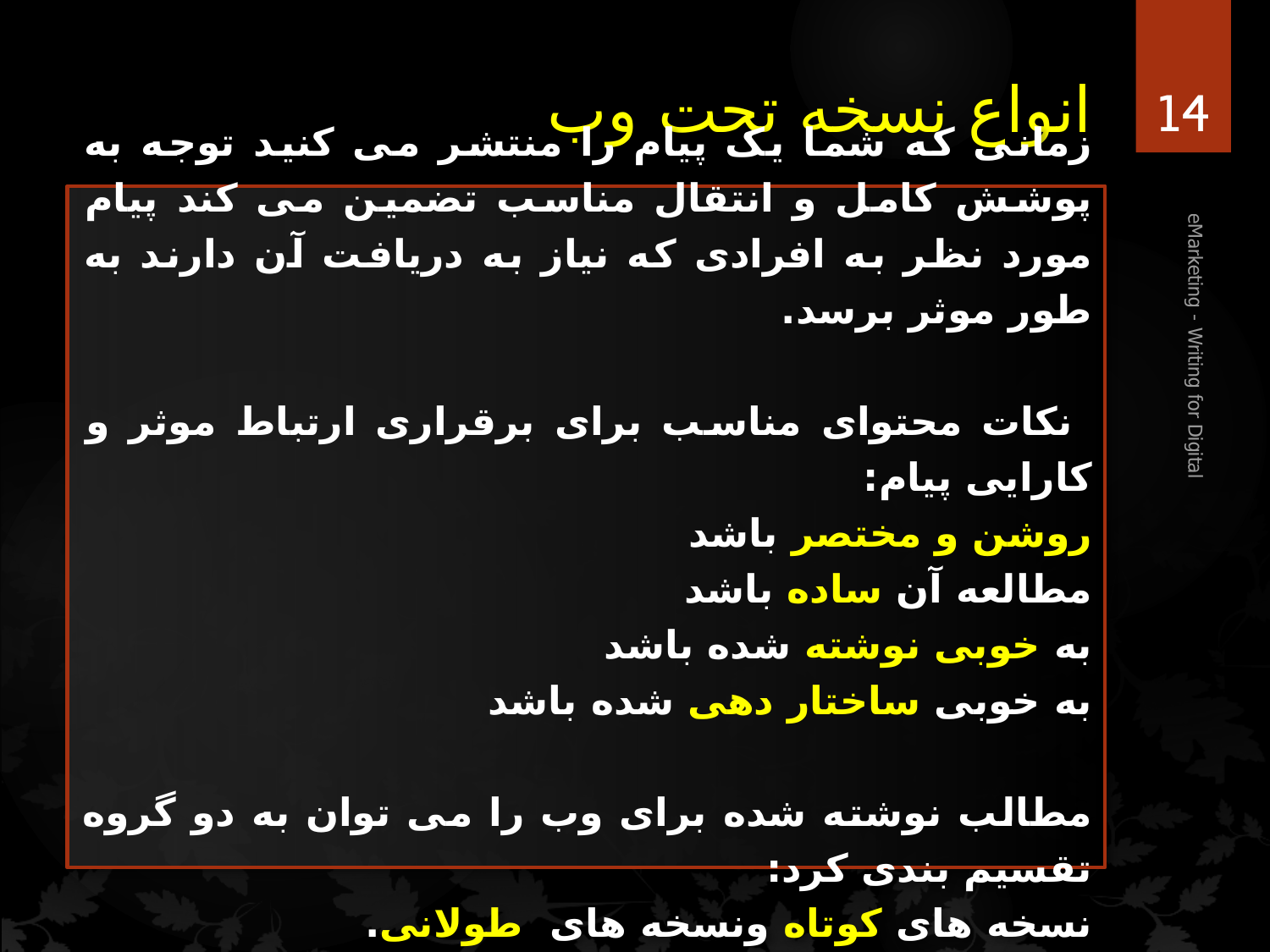

14
# انواع نسخه تحت وب
زمانی که شما یک پیام را منتشر می کنید توجه به پوشش کامل و انتقال مناسب تضمین می کند پیام مورد نظر به افرادی که نیاز به دریافت آن دارند به طور موثر برسد.

 نکات محتوای مناسب برای برقراری ارتباط موثر و کارایی پیام:
روشن و مختصر باشد
مطالعه آن ساده باشد
به خوبی نوشته شده باشد
به خوبی ساختار دهی شده باشد

مطالب نوشته شده برای وب را می توان به دو گروه تقسیم بندی کرد:
نسخه های کوتاه ونسخه های  طولانی.
eMarketing - Writing for Digital